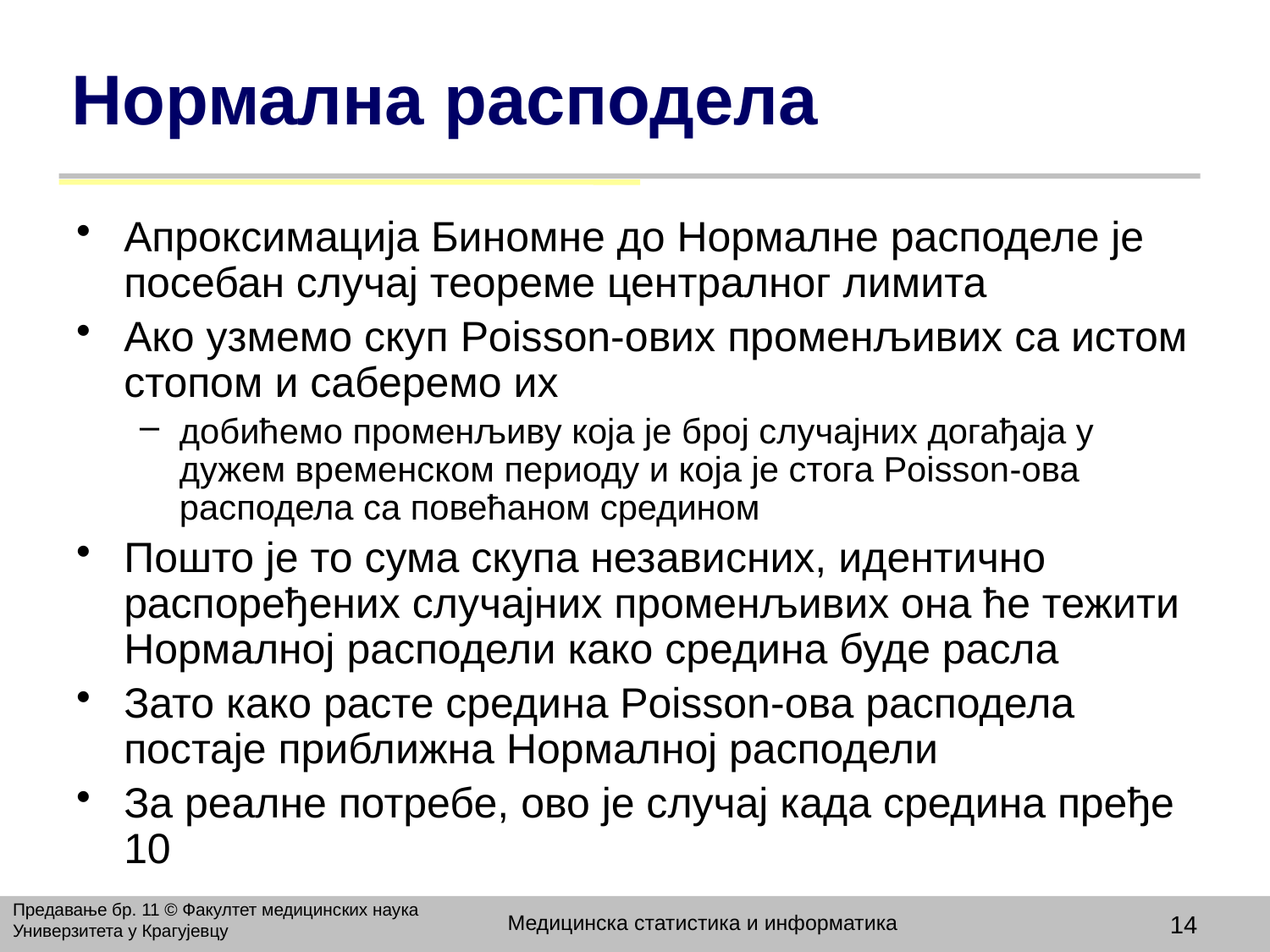

# Нормална расподела
Aпроксимација Биномне до Нормалне расподеле је посебан случај теореме централног лимита
Aко узмемо скуп Poisson-ових променљивих са истом стопом и саберемо их
добићемо променљиву која је број случајних догађаја у дужем временском периоду и која је стога Poisson-ова расподела са повећаном средином
Пошто је то сума скупа независних, идентично распоређених случајних променљивих она ће тежити Нормалној расподели како средина буде расла
Зато како расте средина Poisson-ова расподела постаје приближна Нормалној расподели
За реалне потребе, ово је случај када средина пређе 10
Предавање бр. 11 © Факултет медицинских наука Универзитета у Крагујевцу
Медицинска статистика и информатика
14